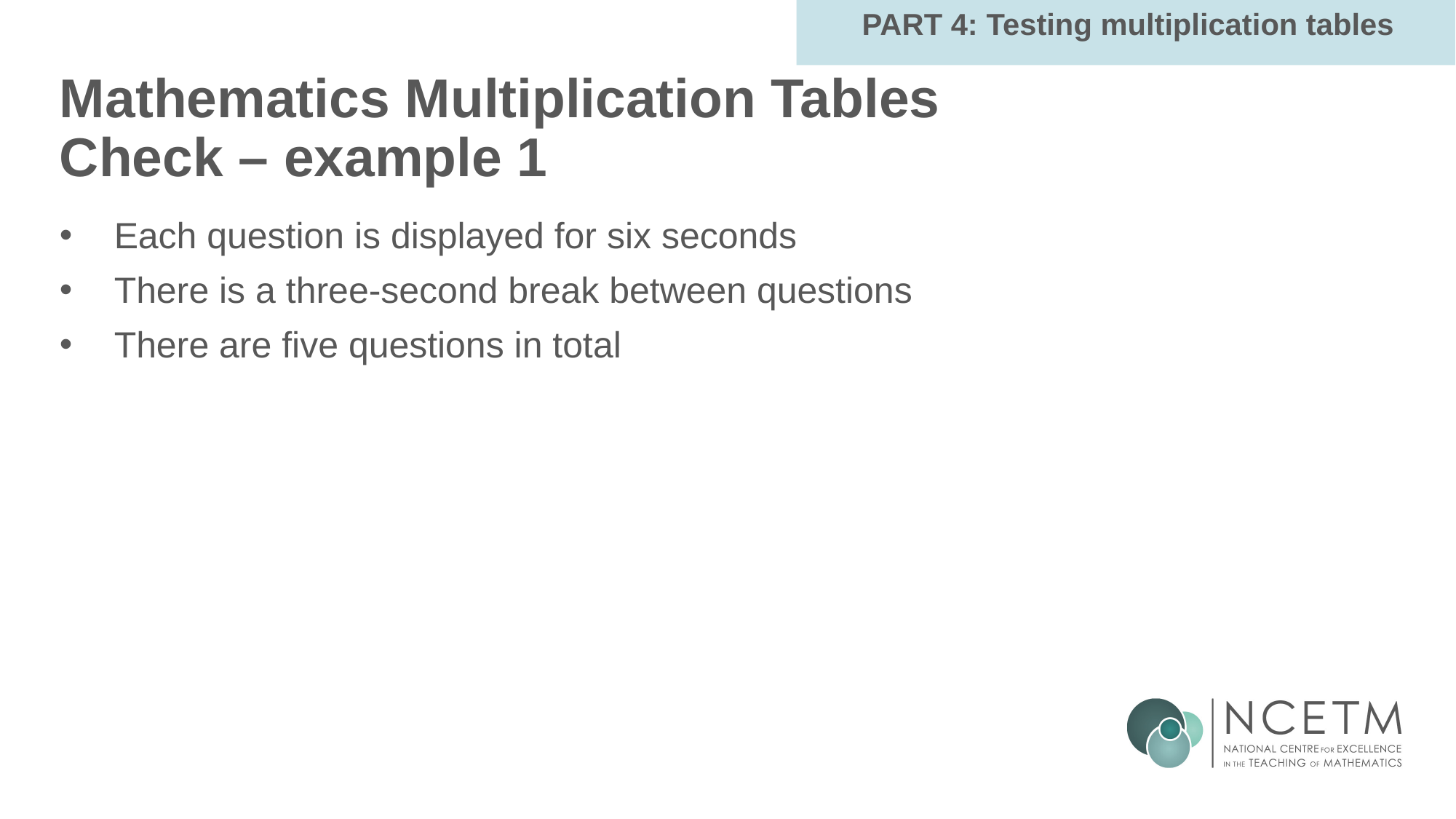

PART 4: Testing multiplication tables
# Mathematics Multiplication Tables Check – example 1
Each question is displayed for six seconds
There is a three-second break between questions
There are five questions in total